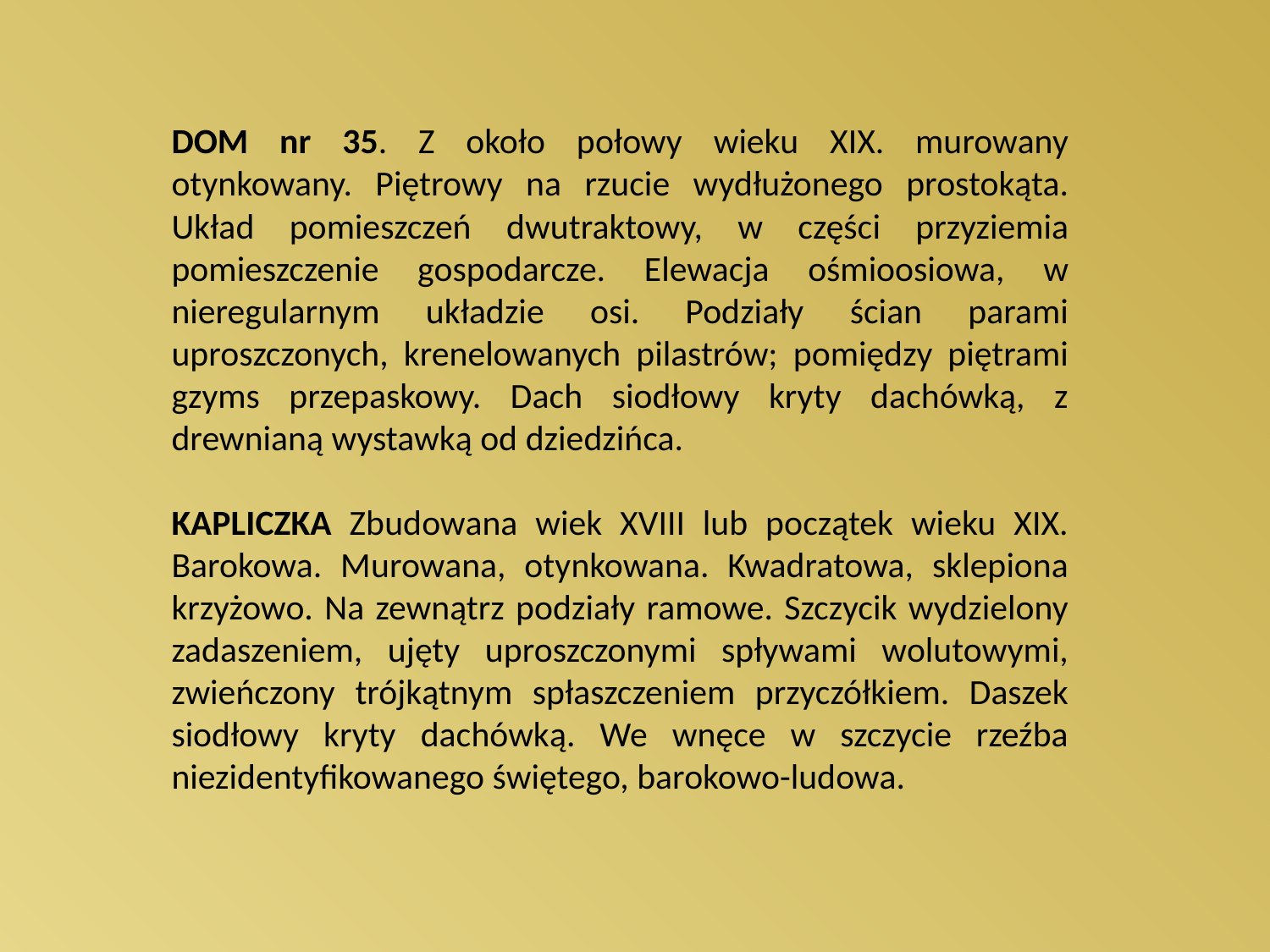

DOM nr 35. Z około połowy wieku XIX. murowany otynkowany. Piętrowy na rzucie wydłużonego prostokąta. Układ pomieszczeń dwutraktowy, w części przyziemia pomieszczenie gospodarcze. Elewacja ośmioosiowa, w nieregularnym układzie osi. Podziały ścian parami uproszczonych, krenelowanych pilastrów; pomiędzy piętrami gzyms przepaskowy. Dach siodłowy kryty dachówką, z drewnianą wystawką od dziedzińca.

KAPLICZKA Zbudowana wiek XVIII lub początek wieku XIX. Barokowa. Murowana, otynkowana. Kwadratowa, sklepiona krzyżowo. Na zewnątrz podziały ramowe. Szczycik wydzielony zadaszeniem, ujęty uproszczonymi spływami wolutowymi, zwieńczony trójkątnym spłaszczeniem przyczółkiem. Daszek siodłowy kryty dachówką. We wnęce w szczycie rzeźba niezidentyfikowanego świętego, barokowo-ludowa.